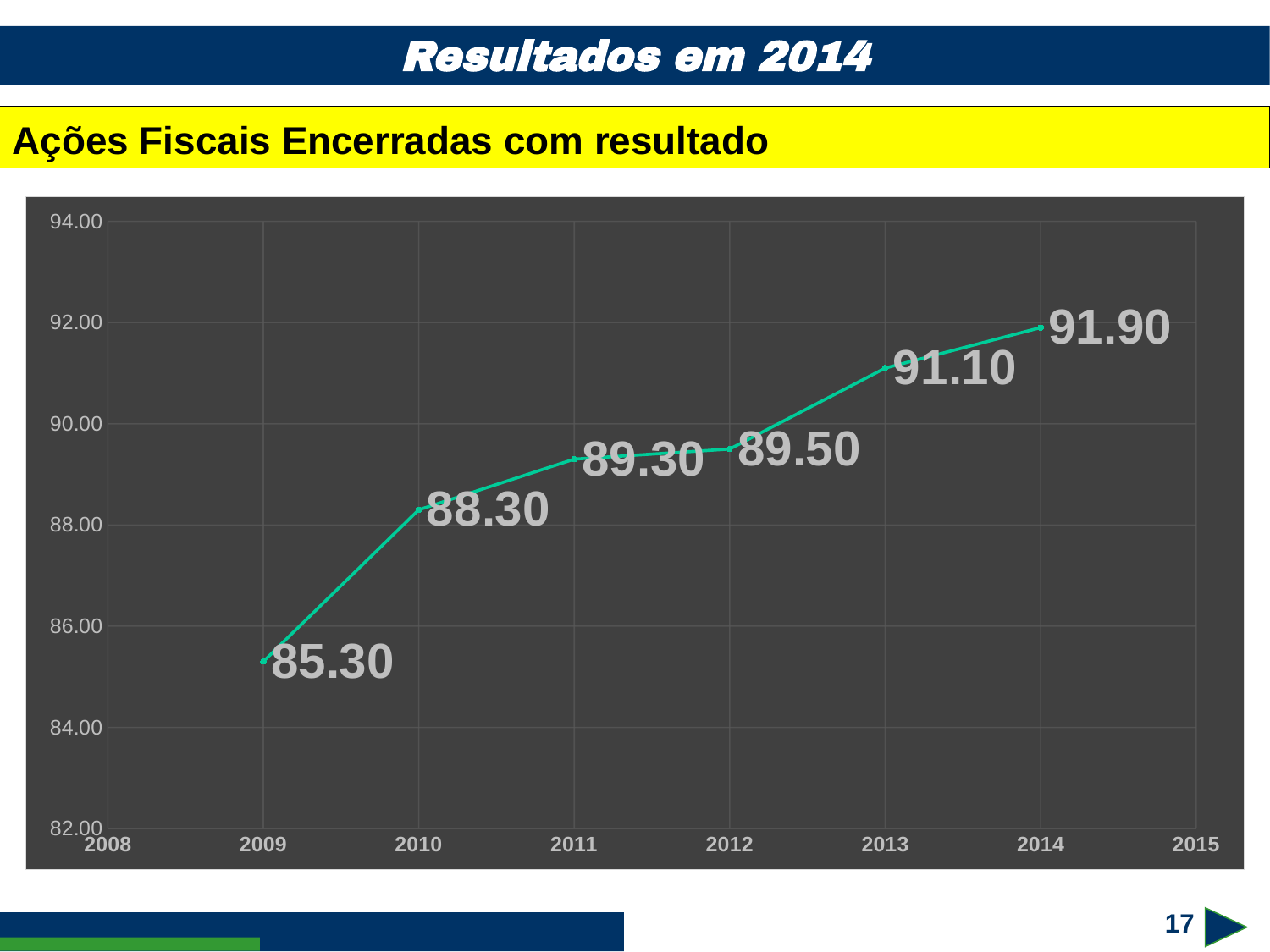

Resultados em 2014
Ações Fiscais Encerradas com resultado

### Chart

| Category | Valores Y |
|---|---|